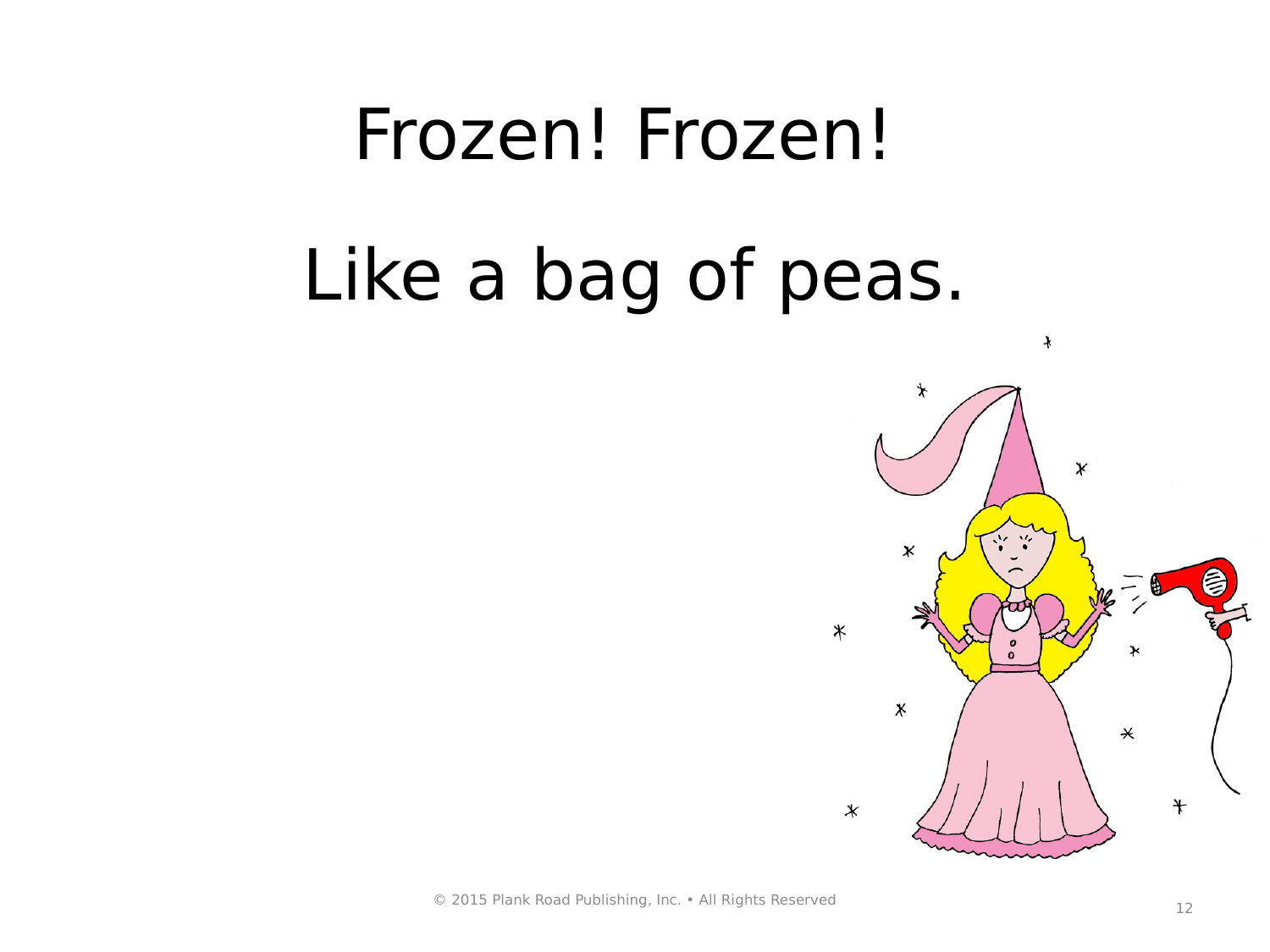

Frozen! Frozen!
Like a bag of peas.
12